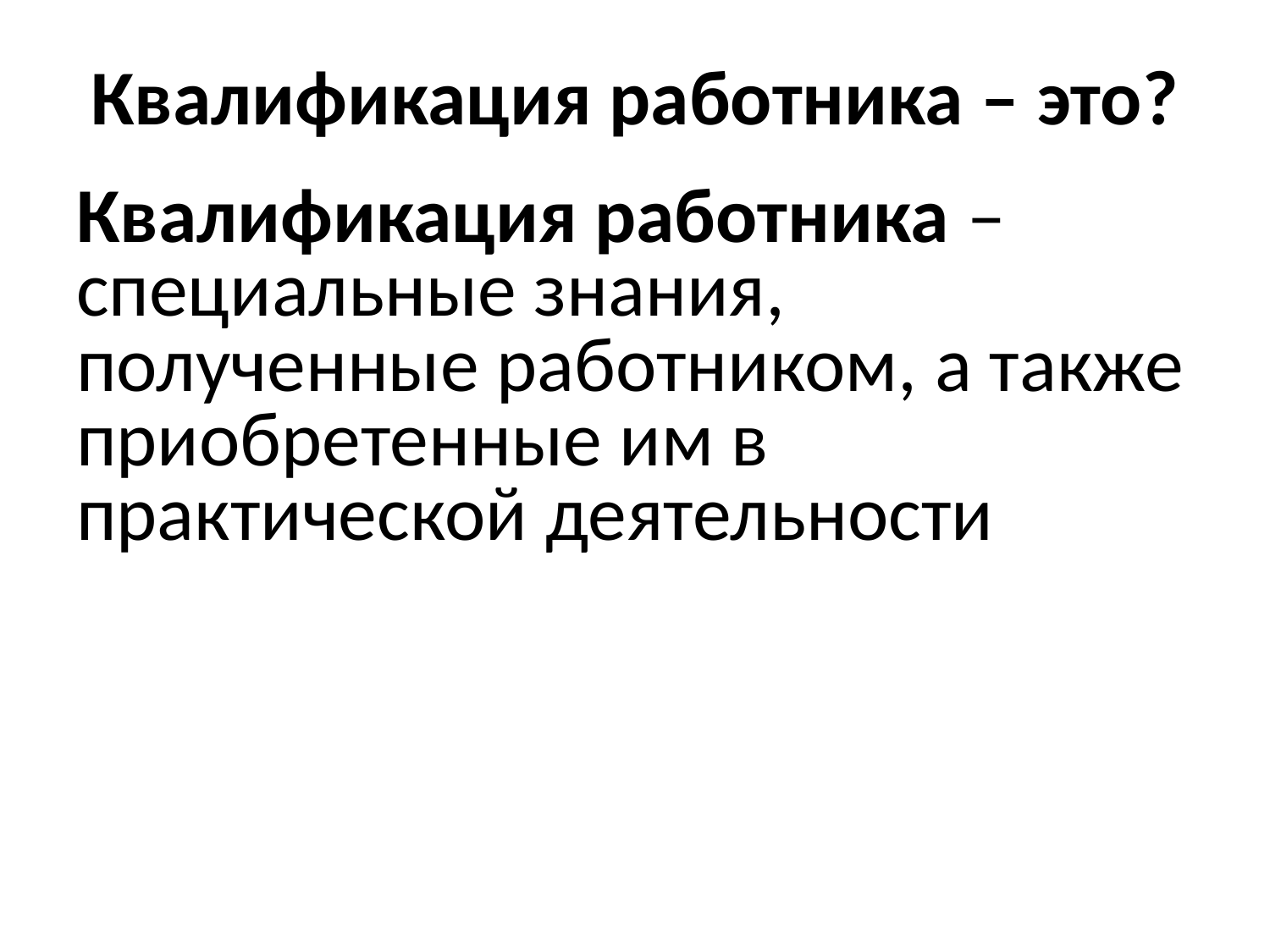

# Квалификация работника – это?
Квалификация работника – специальные знания, полученные работником, а также приобретенные им в практической деятельности